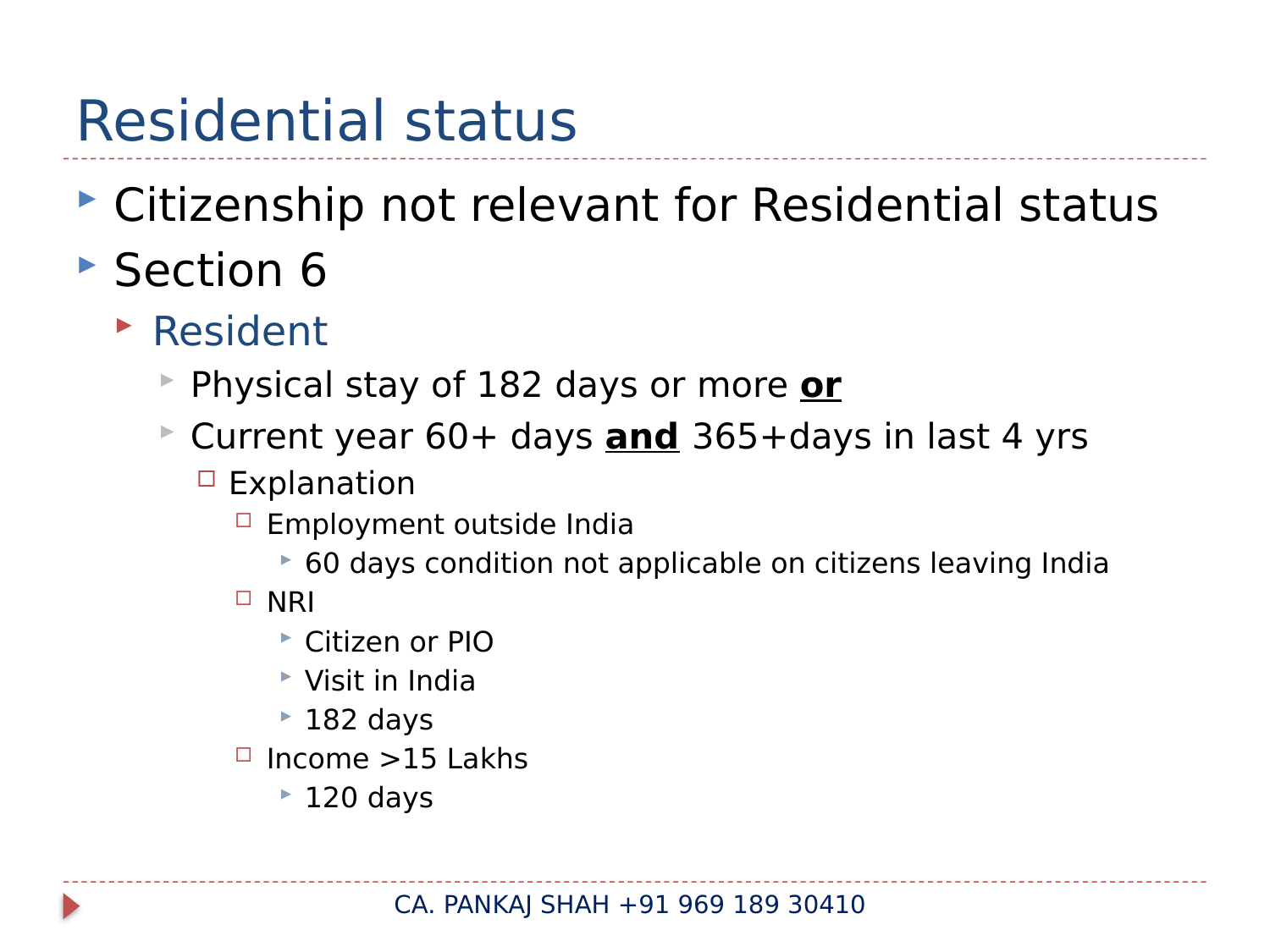

# Residential status
Citizenship not relevant for Residential status
Section 6
Resident
Physical stay of 182 days or more or
Current year 60+ days and 365+days in last 4 yrs
Explanation
Employment outside India
60 days condition not applicable on citizens leaving India
NRI
Citizen or PIO
Visit in India
182 days
Income >15 Lakhs
120 days
CA. PANKAJ SHAH +91 969 189 30410